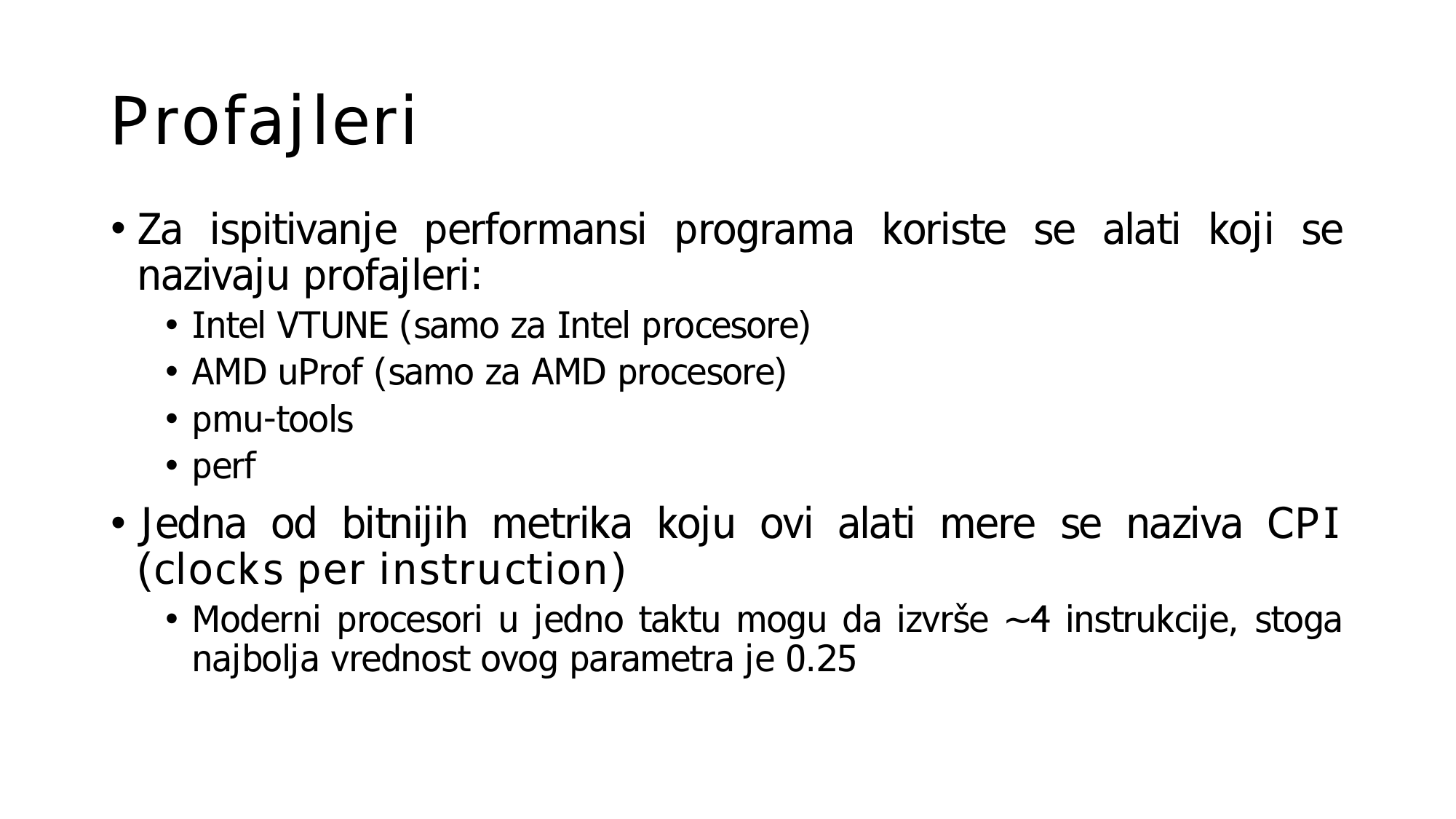

# Profajleri
Za ispitivanje performansi programa koriste se alati koji se nazivaju profajleri:
Intel VTUNE (samo za Intel procesore)
AMD uProf (samo za AMD procesore)
pmu-tools
perf
Jedna od bitnijih metrika koju ovi alati mere se naziva CPI (clocks per instruction)
Moderni procesori u jedno taktu mogu da izvrše ~4 instrukcije, stoga najbolja vrednost ovog parametra je 0.25